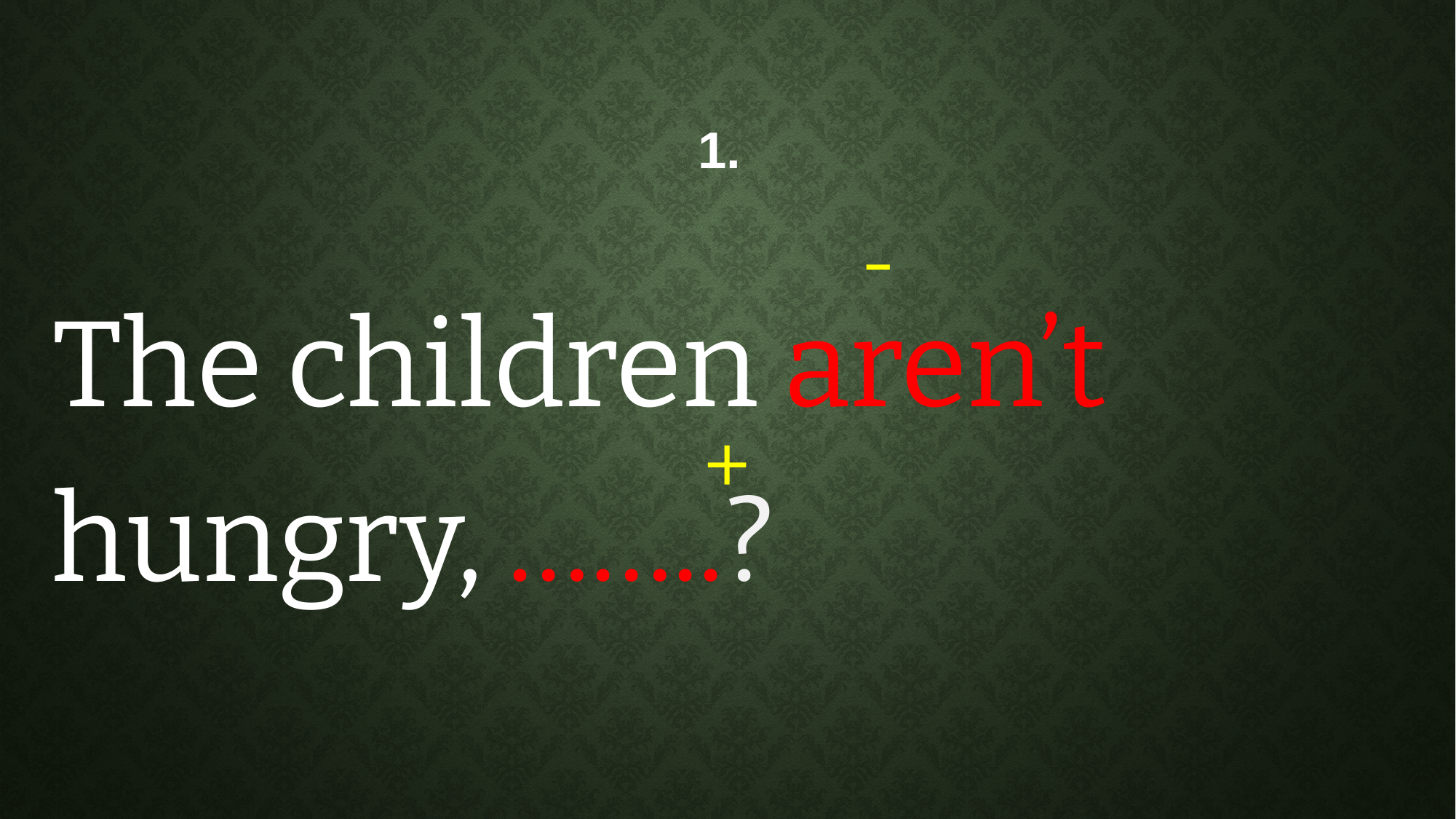

# 1.
-
The children aren’t hungry, ……..?
+